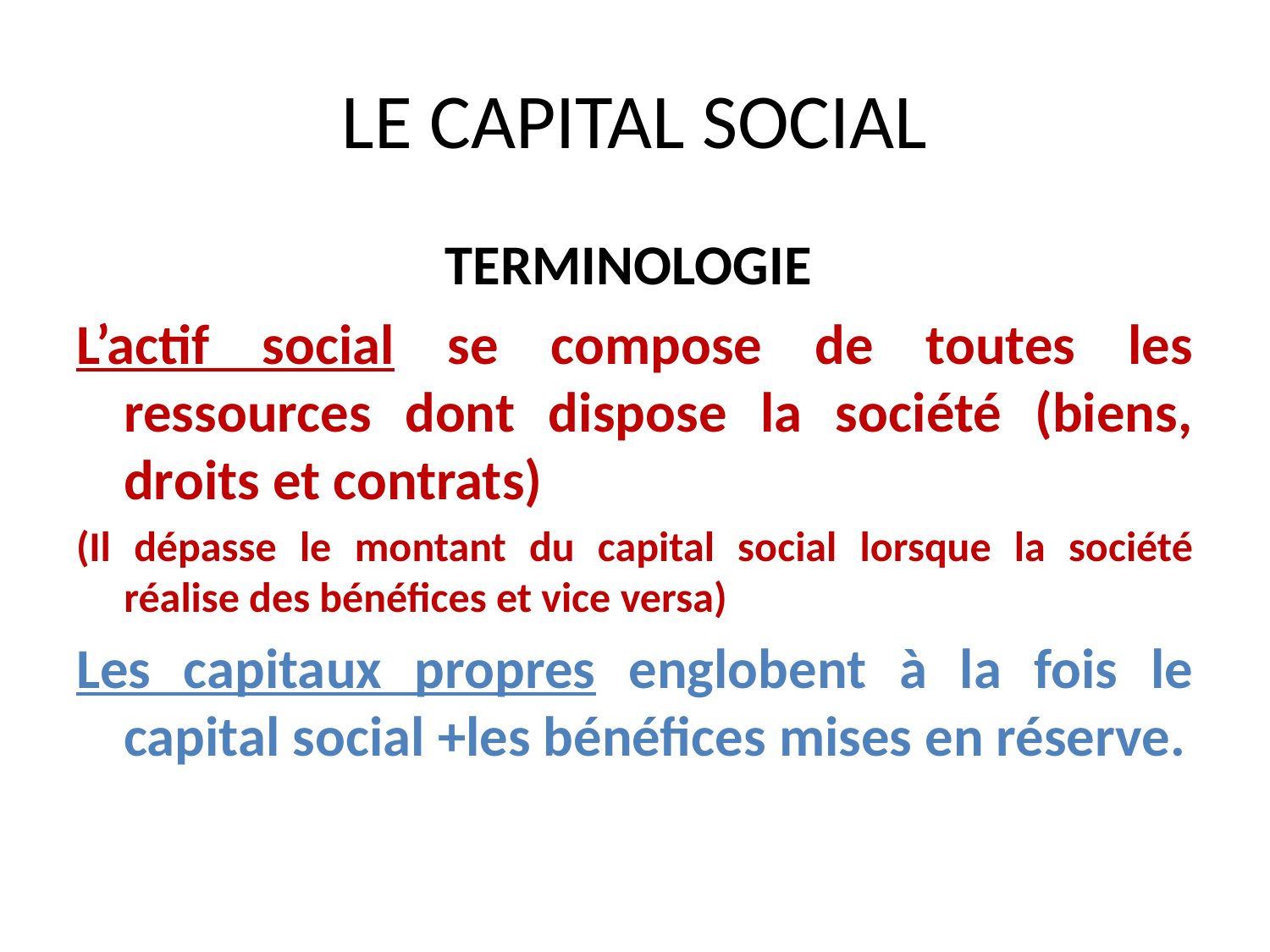

# LE CAPITAL SOCIAL
TERMINOLOGIE
L’actif social se compose de toutes les ressources dont dispose la société (biens, droits et contrats)
(Il dépasse le montant du capital social lorsque la société réalise des bénéfices et vice versa)
Les capitaux propres englobent à la fois le capital social +les bénéfices mises en réserve.